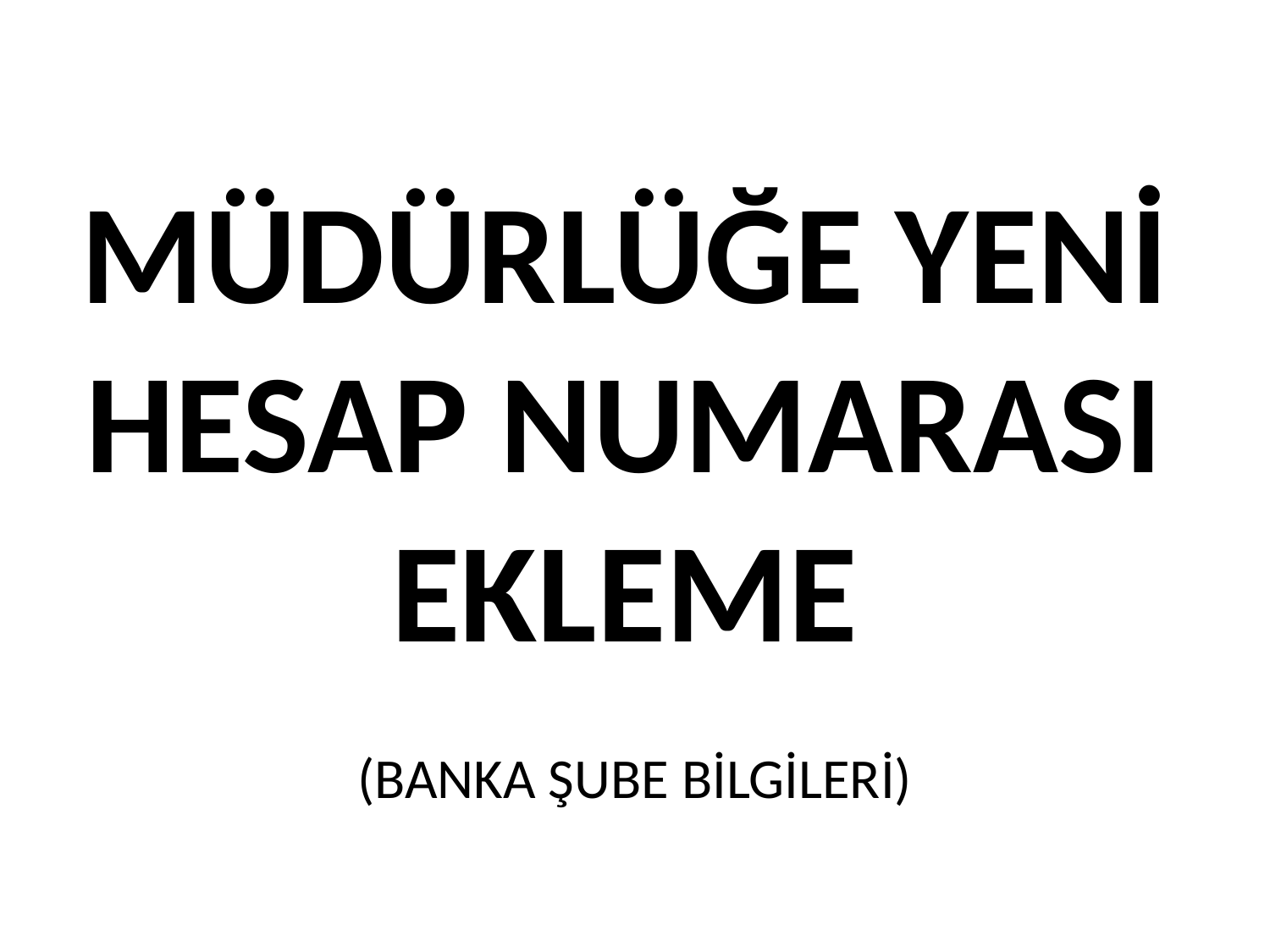

MÜDÜRLÜĞE YENİ HESAP NUMARASI EKLEME
(BANKA ŞUBE BİLGİLERİ)